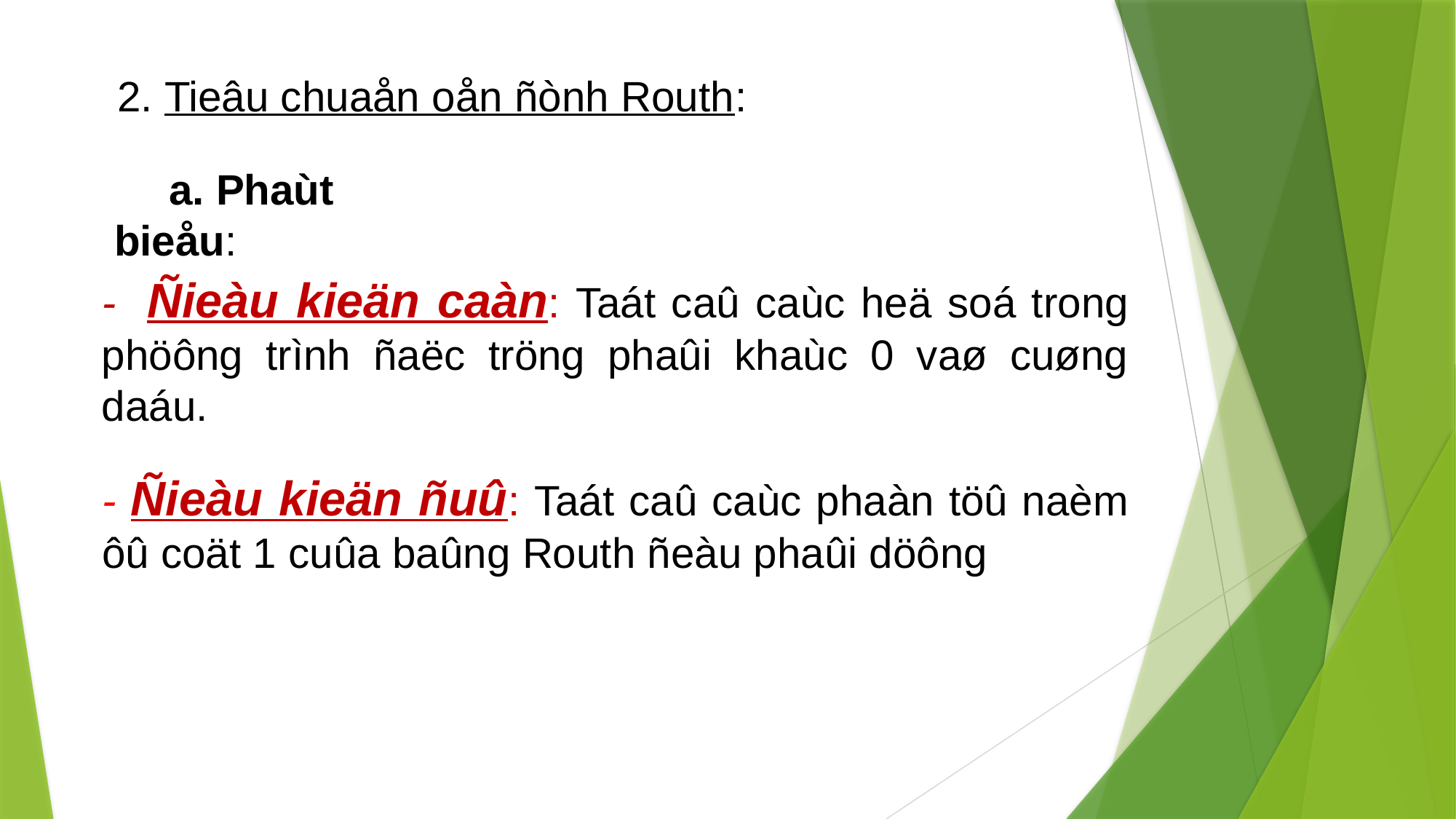

2. Tieâu chuaån oån ñònh Routh:
a. Phaùt bieåu:
-  Ñieàu kieän caàn: Taát caû caùc heä soá trong phöông trình ñaëc tröng phaûi khaùc 0 vaø cuøng daáu.
- Ñieàu kieän ñuû: Taát caû caùc phaàn töû naèm ôû coät 1 cuûa baûng Routh ñeàu phaûi döông